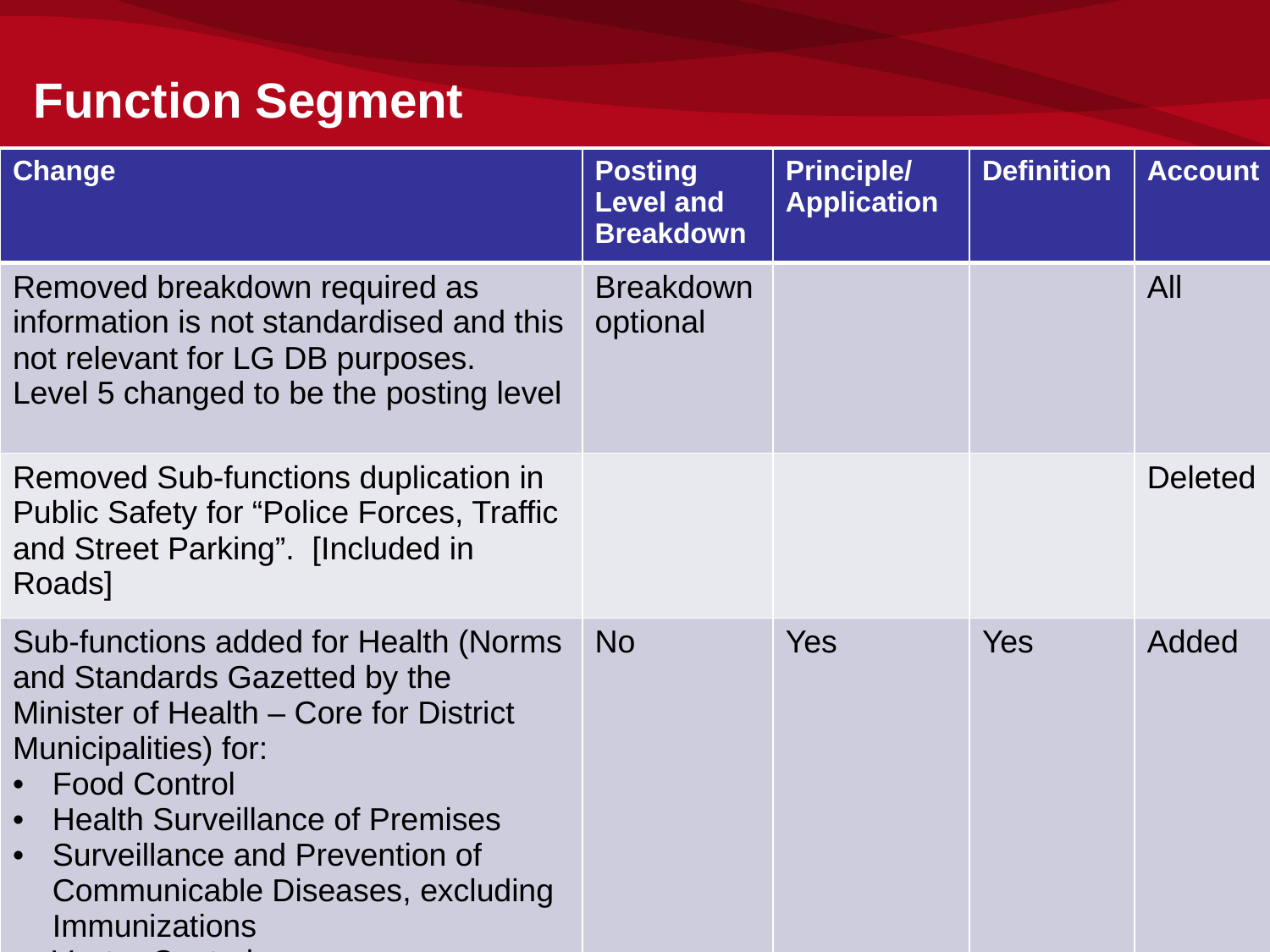

Function Segment
| Change | Posting Level and Breakdown | Principle/ Application | Definition | Account |
| --- | --- | --- | --- | --- |
| Removed breakdown required as information is not standardised and this not relevant for LG DB purposes. Level 5 changed to be the posting level | Breakdown optional |  |  | All |
| Removed Sub-functions duplication in Public Safety for “Police Forces, Traffic and Street Parking”. [Included in Roads] |  |  |  | Deleted |
| Sub-functions added for Health (Norms and Standards Gazetted by the Minister of Health – Core for District Municipalities) for: Food Control Health Surveillance of Premises Surveillance and Prevention of Communicable Diseases, excluding Immunizations Vector Control Chemical Safety | No | Yes | Yes | Added |